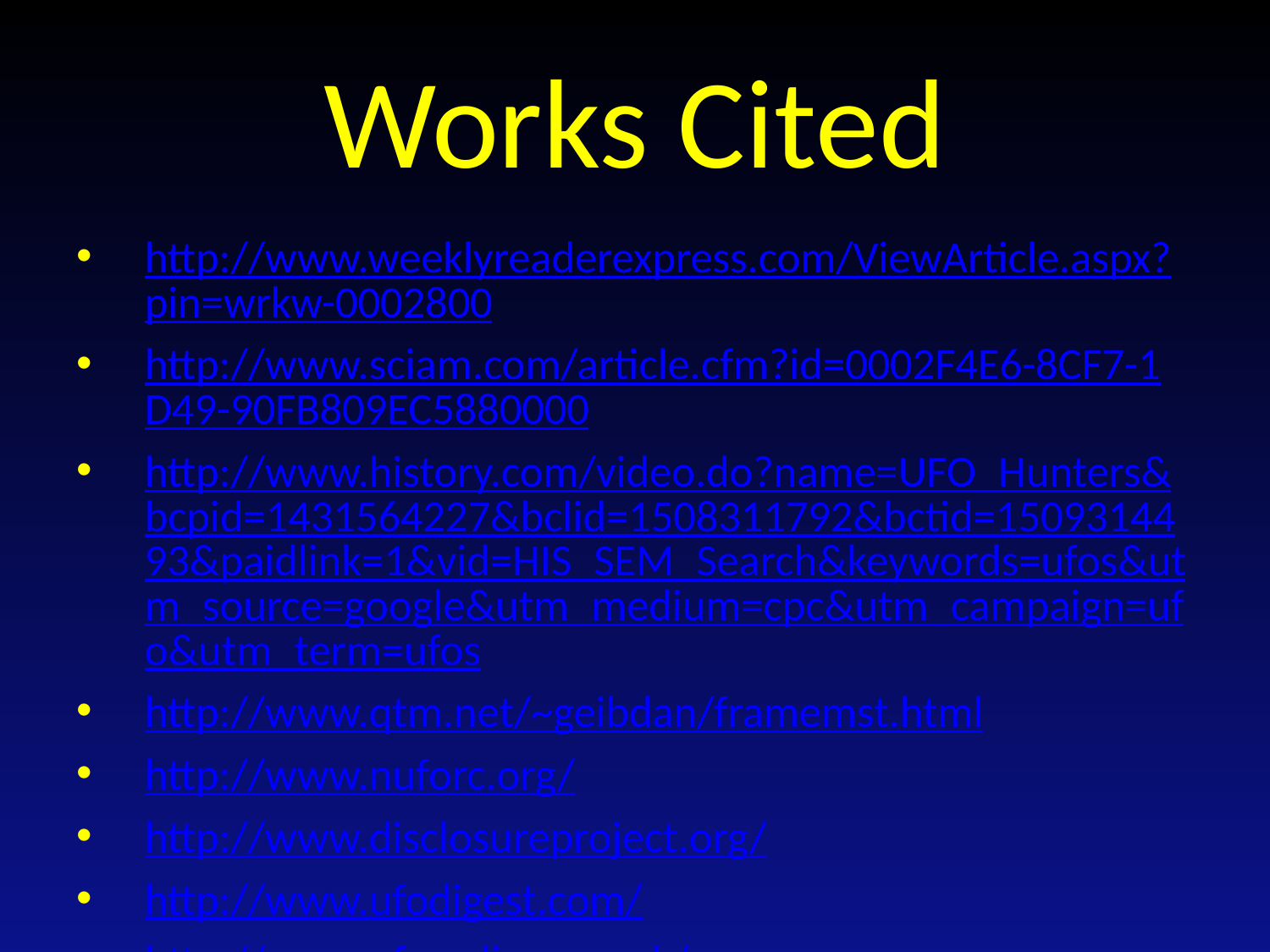

# Works Cited
http://www.weeklyreaderexpress.com/ViewArticle.aspx?pin=wrkw-0002800
http://www.sciam.com/article.cfm?id=0002F4E6-8CF7-1D49-90FB809EC5880000
http://www.history.com/video.do?name=UFO_Hunters&bcpid=1431564227&bclid=1508311792&bctid=1509314493&paidlink=1&vid=HIS_SEM_Search&keywords=ufos&utm_source=google&utm_medium=cpc&utm_campaign=ufo&utm_term=ufos
http://www.qtm.net/~geibdan/framemst.html
http://www.nuforc.org/
http://www.disclosureproject.org/
http://www.ufodigest.com/
http://www.ufos-aliens.co.uk/
http://www.ask.com/bar?q=ufos&page=2&qsrc=0&ab=3&u=http%3A%2F%2Fskepdic.com%2Fufos_ets.html
http://www.ask.com/bar?q=ufos&page=2&qsrc=0&ab=6&u=http%3A%2F%2Fwww.naziufos.com%2F